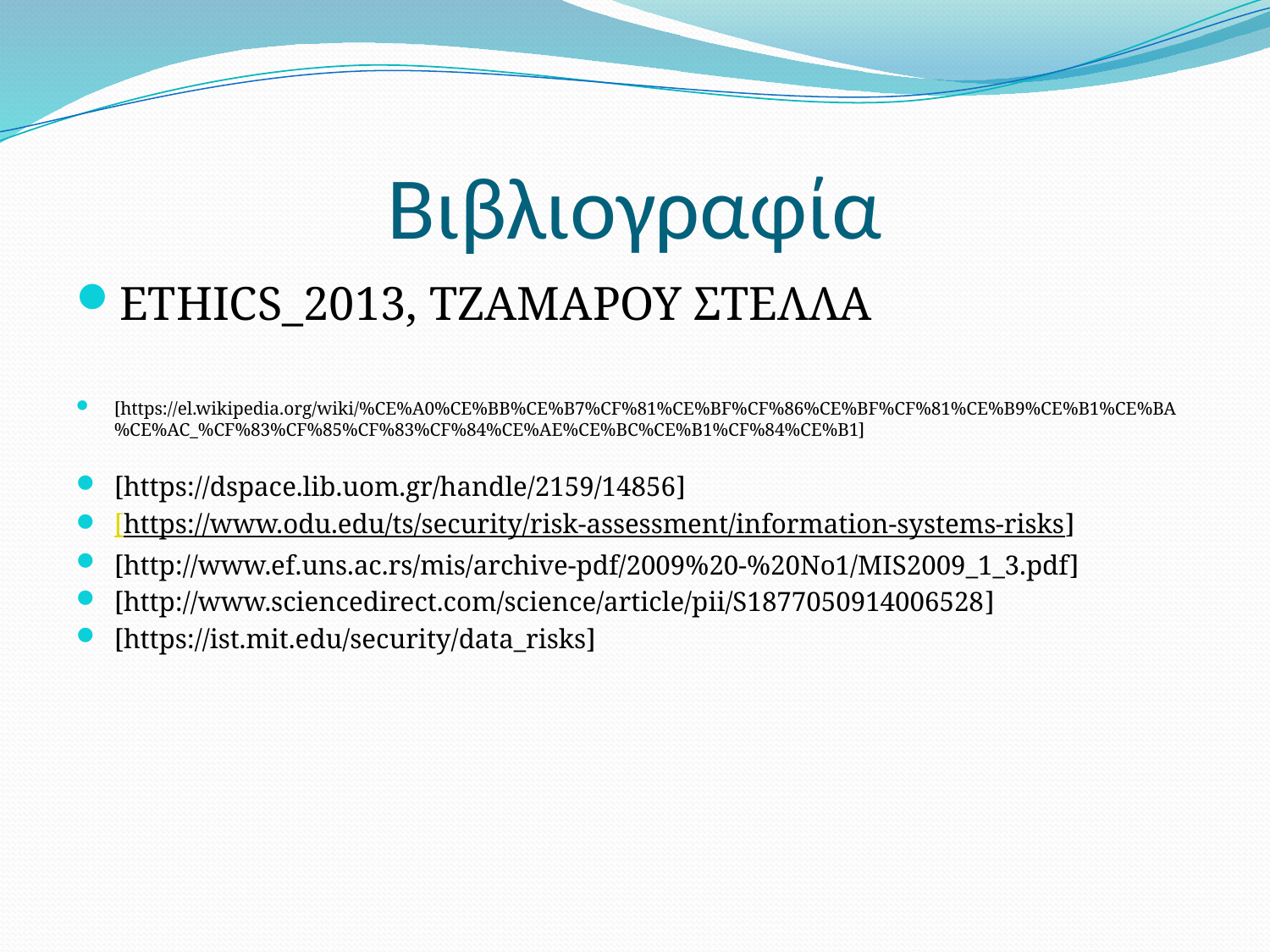

# Βιβλιογραφία
ETHICS_2013, ΤΖΑΜΑΡΟΥ ΣΤΕΛΛΑ

[https://el.wikipedia.org/wiki/%CE%A0%CE%BB%CE%B7%CF%81%CE%BF%CF%86%CE%BF%CF%81%CE%B9%CE%B1%CE%BA%CE%AC_%CF%83%CF%85%CF%83%CF%84%CE%AE%CE%BC%CE%B1%CF%84%CE%B1]

[https://dspace.lib.uom.gr/handle/2159/14856]
[https://www.odu.edu/ts/security/risk-assessment/information-systems-risks]
[http://www.ef.uns.ac.rs/mis/archive-pdf/2009%20-%20No1/MIS2009_1_3.pdf]
[http://www.sciencedirect.com/science/article/pii/S1877050914006528]
[https://ist.mit.edu/security/data_risks]